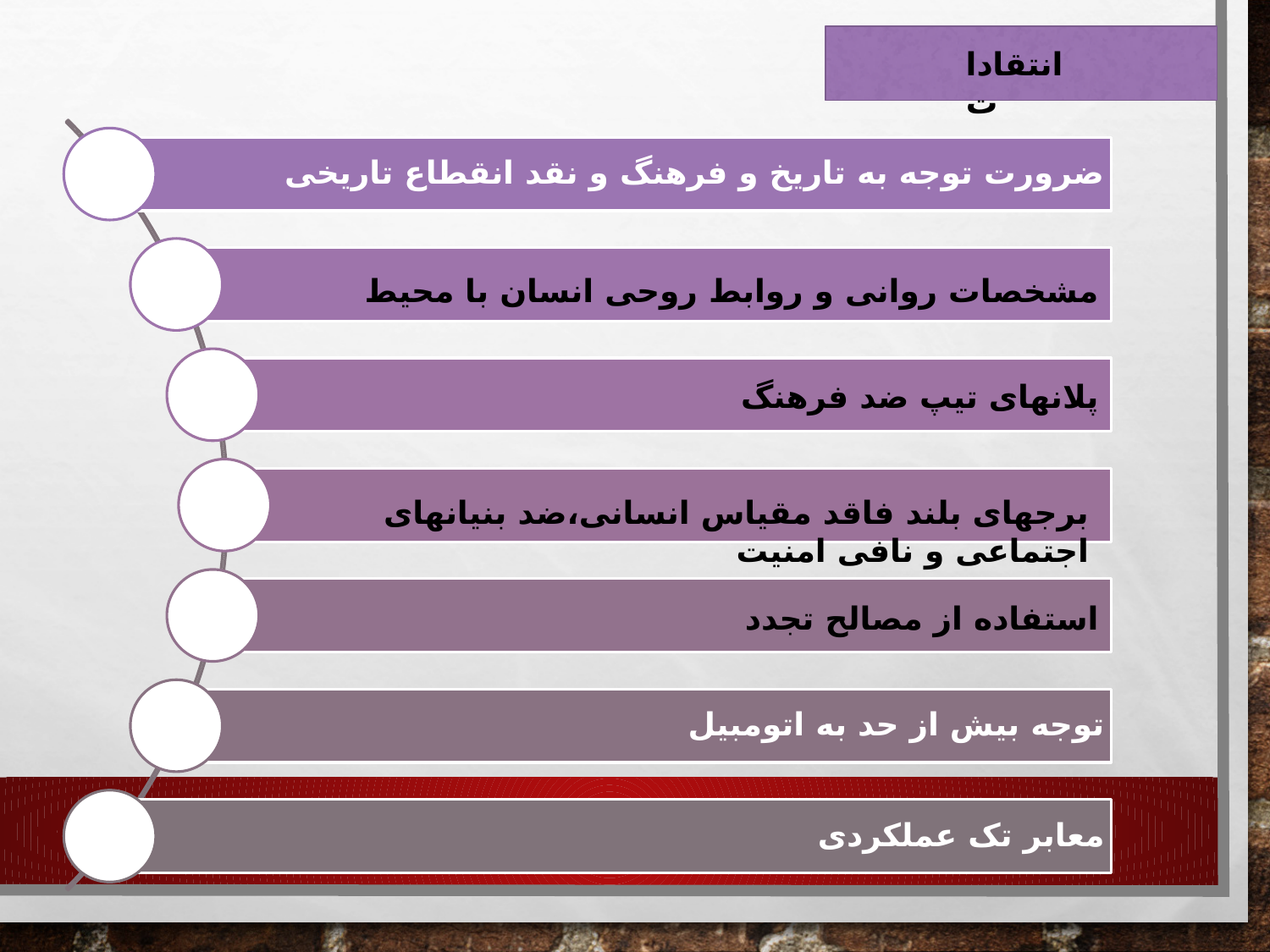

انتقادات
ضرورت توجه به تاریخ و فرهنگ و نقد انقطاع تاریخی

توجه بیش از حد به اتومبیل
معابر تک عملکردی
مشخصات روانی و روابط روحی انسان با محیط
پلانهای تیپ ضد فرهنگ
برجهای بلند فاقد مقیاس انسانی،ضد بنیانهای اجتماعی و نافی امنیت
استفاده از مصالح تجدد